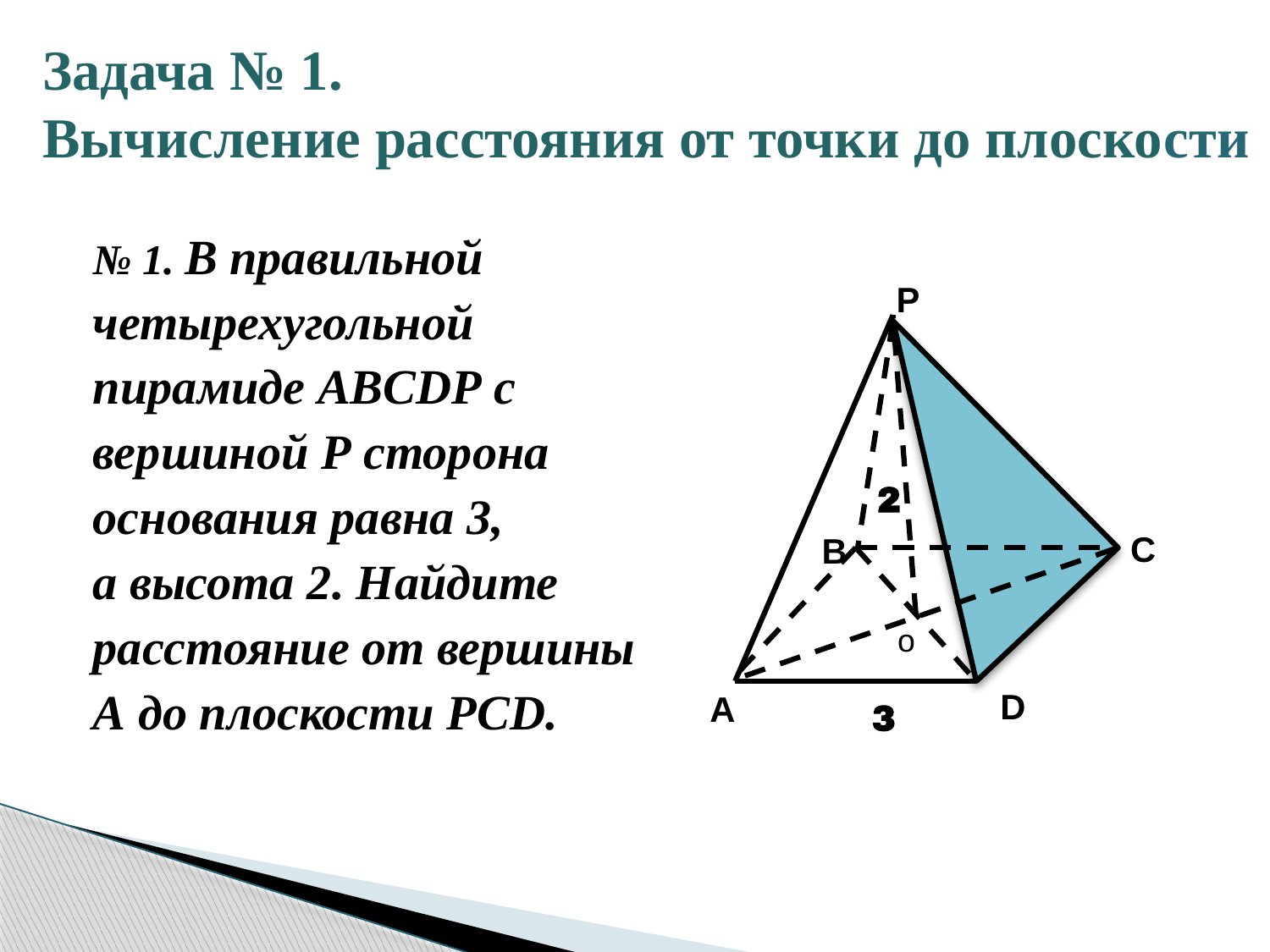

# Задача № 1. Вычисление расстояния от точки до плоскости
№ 1. В правильной четырехугольной пирамиде ABCDP с вершиной P сторона основания равна 3,            а высота 2. Найдите расстояние от вершины А до плоскости PCD.

Р

2
С
В
о
D
А
3